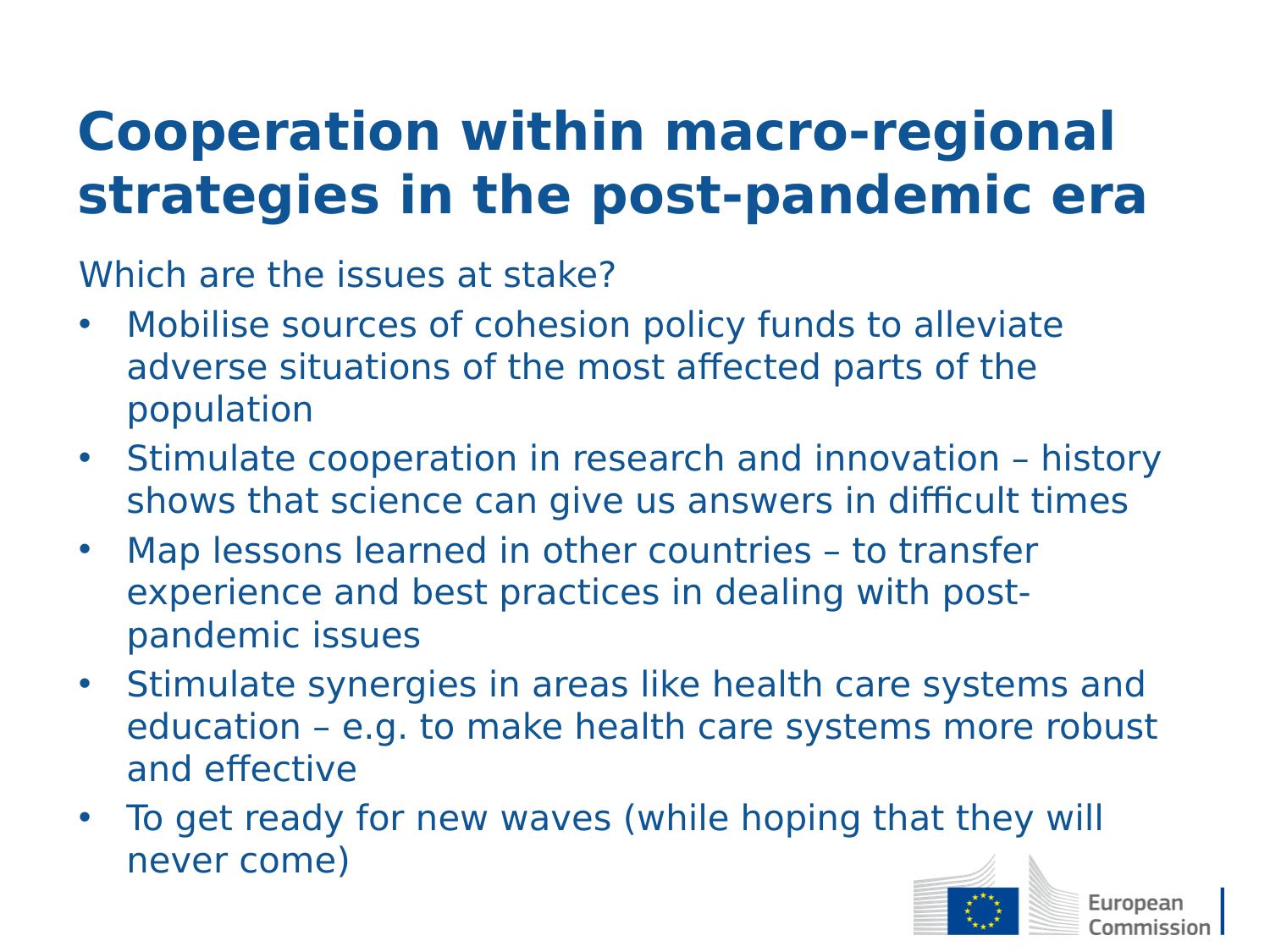

# Cooperation within macro-regional strategies in the post-pandemic era
Which are the issues at stake?
Mobilise sources of cohesion policy funds to alleviate adverse situations of the most affected parts of the population
Stimulate cooperation in research and innovation – history shows that science can give us answers in difficult times
Map lessons learned in other countries – to transfer experience and best practices in dealing with post-pandemic issues
Stimulate synergies in areas like health care systems and education – e.g. to make health care systems more robust and effective
To get ready for new waves (while hoping that they will never come)